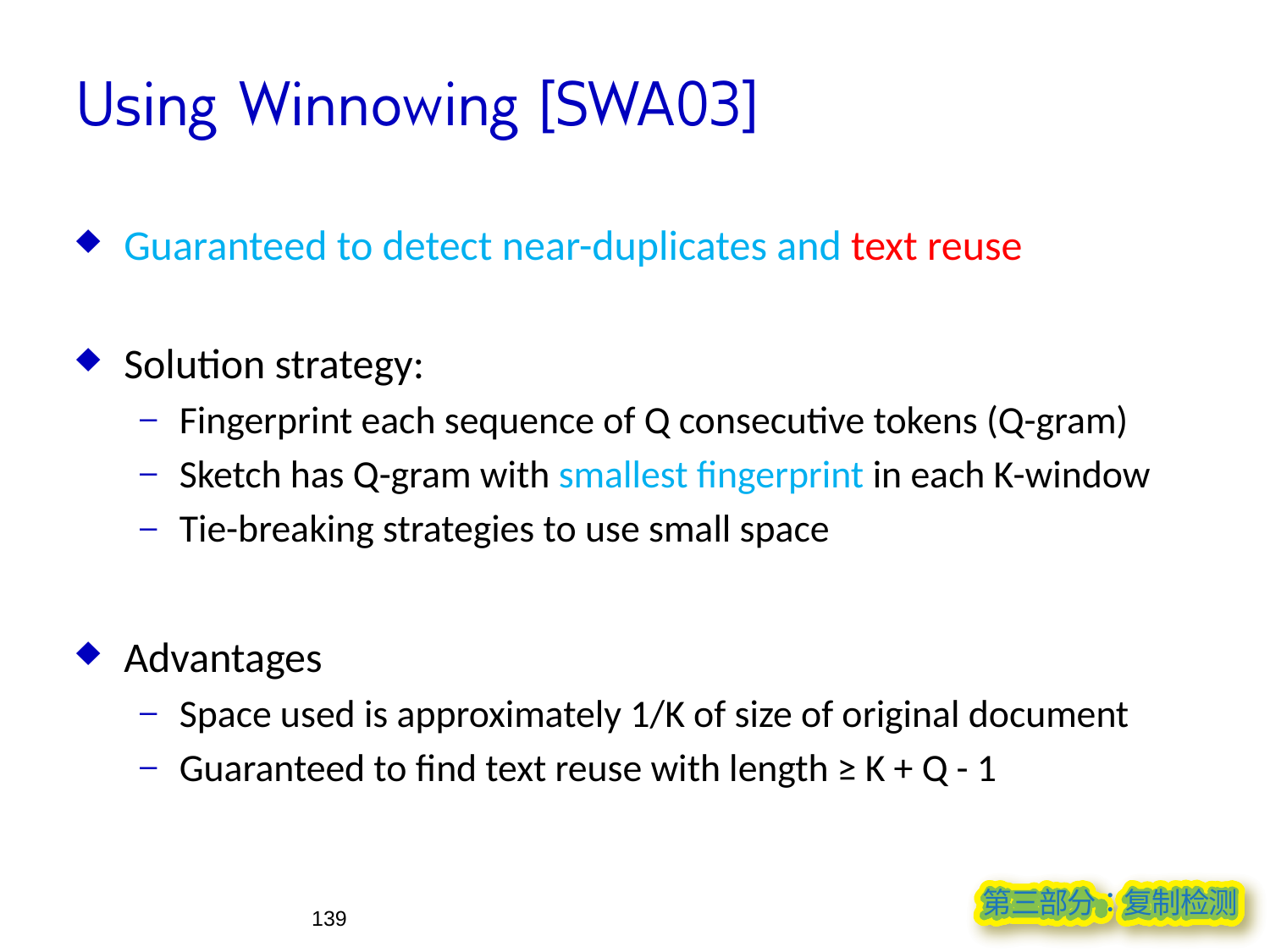

# Using Winnowing [SWA03]
Guaranteed to detect near-duplicates and text reuse

Solution strategy:
Fingerprint each sequence of Q consecutive tokens (Q-gram)
Sketch has Q-gram with smallest fingerprint in each K-window
Tie-breaking strategies to use small space

Advantages
Space used is approximately 1/K of size of original document
Guaranteed to find text reuse with length ≥ K + Q - 1
139